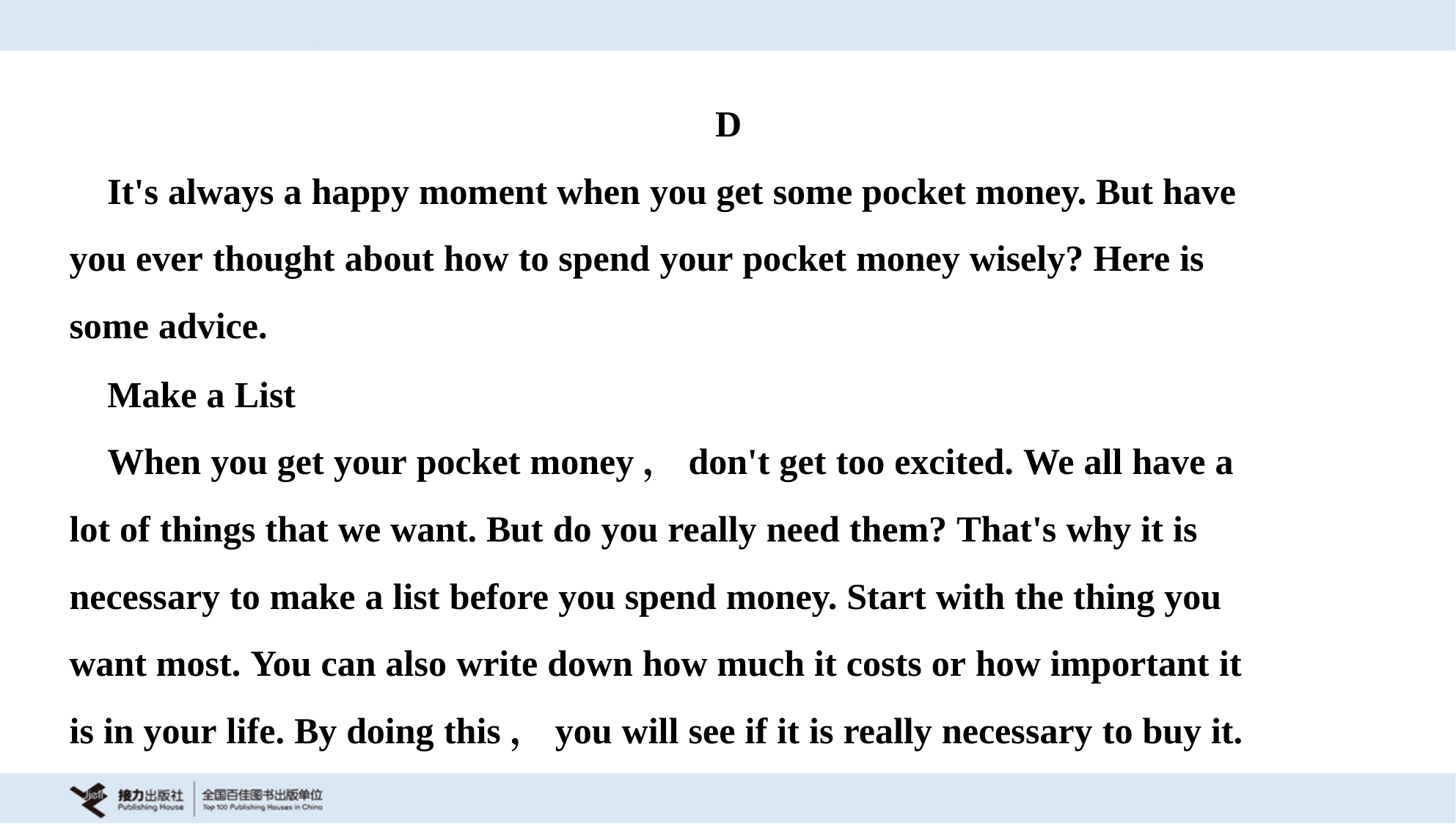

D
    It's always a happy moment when you get some pocket money. But have
you ever thought about how to spend your pocket money wisely? Here is
some advice.
    Make a List
    When you get your pocket money，don't get too excited. We all have a
lot of things that we want. But do you really need them? That's why it is
necessary to make a list before you spend money. Start with the thing you
want most. You can also write down how much it costs or how important it
is in your life. By doing this，you will see if it is really necessary to buy it.